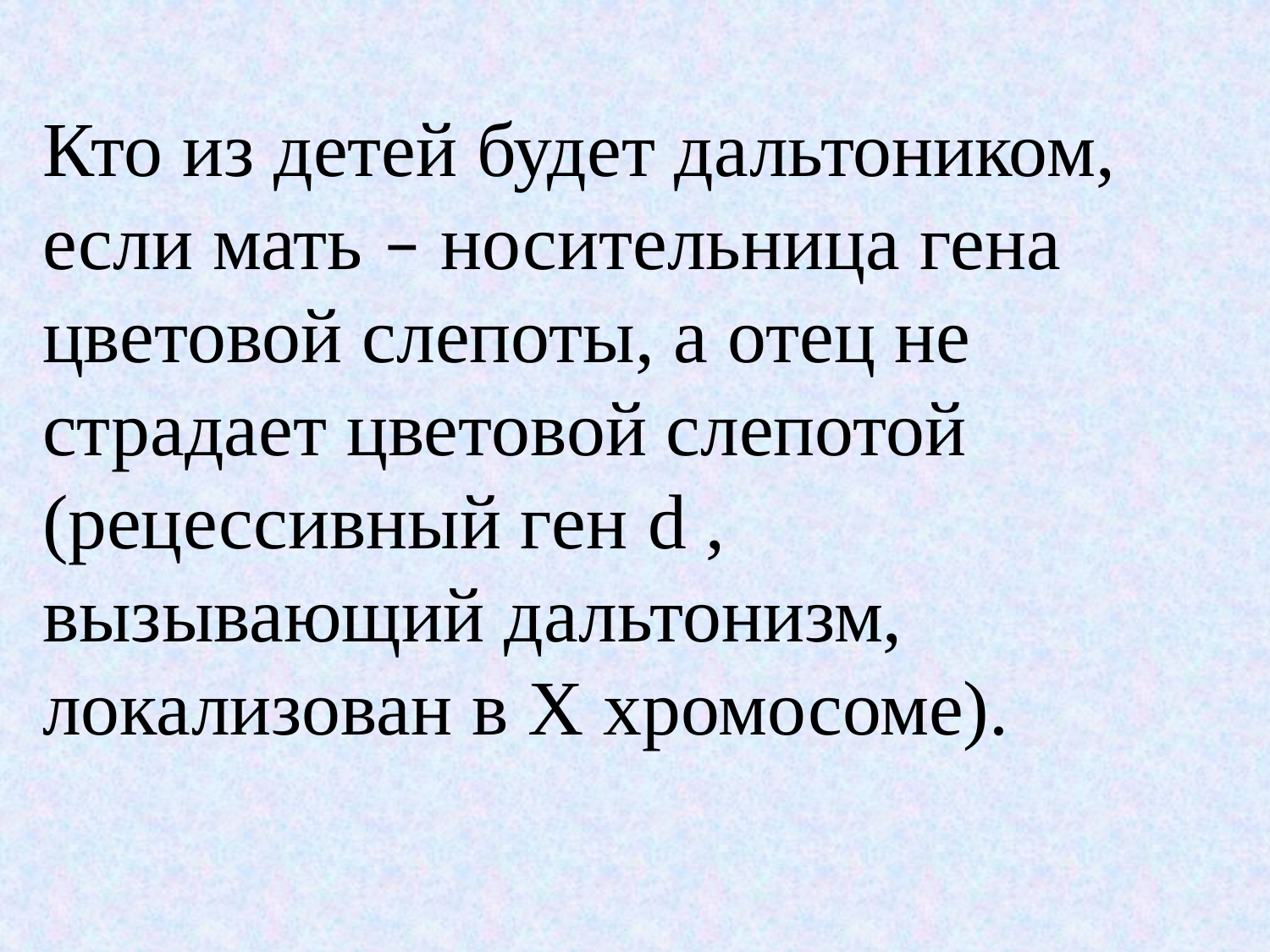

Кто из детей будет дальтоником, если мать – носительница гена цветовой слепоты, а отец не страдает цветовой слепотой (рецессивный ген d , вызывающий дальтонизм, локализован в Х хромосоме).